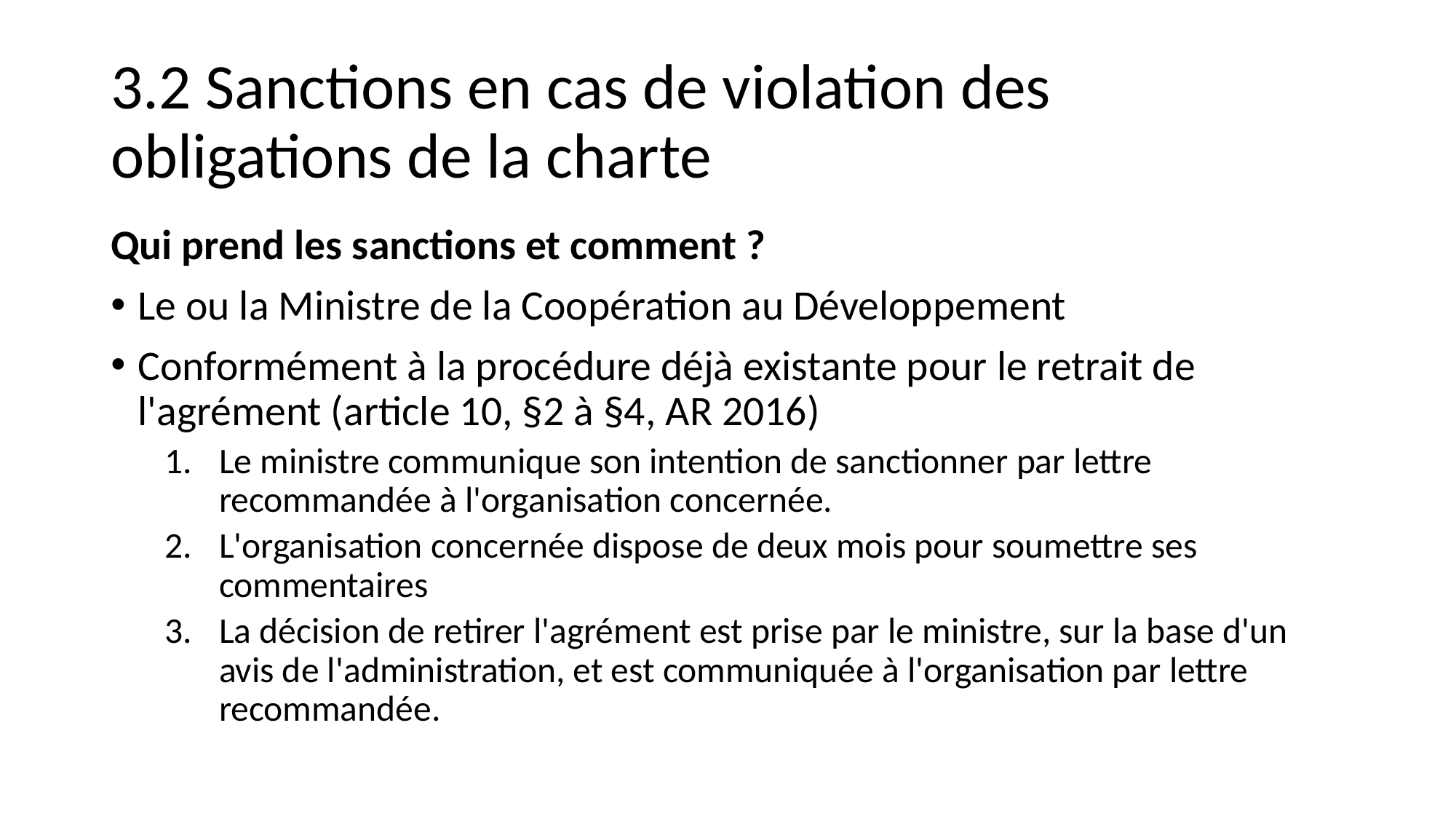

# 3.2 Sanctions en cas de violation des obligations de la charte
Qui prend les sanctions et comment ?
Le ou la Ministre de la Coopération au Développement
Conformément à la procédure déjà existante pour le retrait de l'agrément (article 10, §2 à §4, AR 2016)
Le ministre communique son intention de sanctionner par lettre recommandée à l'organisation concernée.
L'organisation concernée dispose de deux mois pour soumettre ses commentaires
La décision de retirer l'agrément est prise par le ministre, sur la base d'un avis de l'administration, et est communiquée à l'organisation par lettre recommandée.